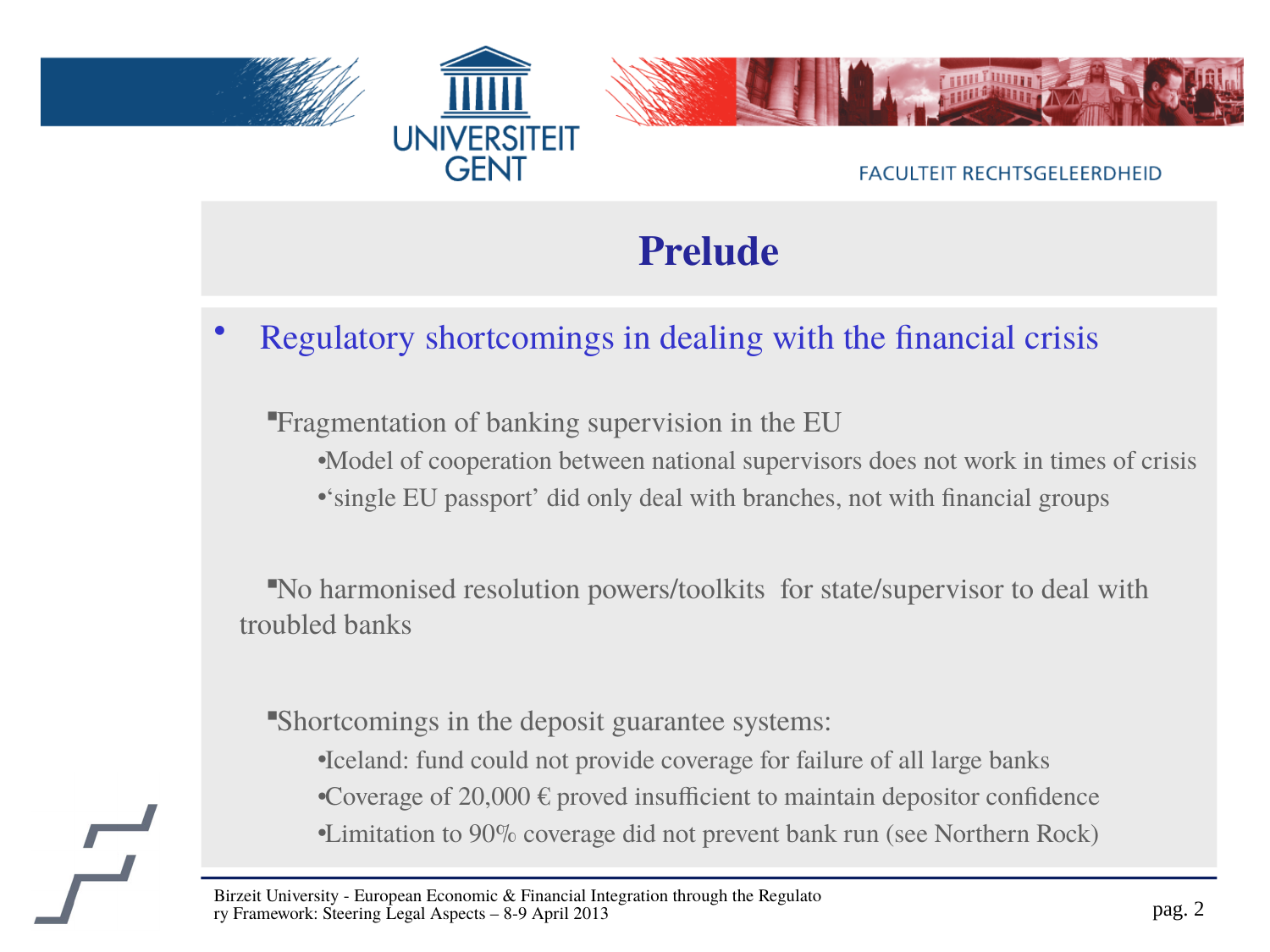

# Prelude
Regulatory shortcomings in dealing with the financial crisis

Fragmentation of banking supervision in the EU
Model of cooperation between national supervisors does not work in times of crisis
‘single EU passport’ did only deal with branches, not with financial groups

No harmonised resolution powers/toolkits  for state/supervisor to deal with troubled banks

Shortcomings in the deposit guarantee systems:
Iceland: fund could not provide coverage for failure of all large banks
Coverage of 20,000 € proved insufficient to maintain depositor confidence
Limitation to 90% coverage did not prevent bank run (see Northern Rock)

Birzeit University - European Economic & Financial Integration through the Regulatory Framework: Steering Legal Aspects – 8-9 April 2013
pag. 2